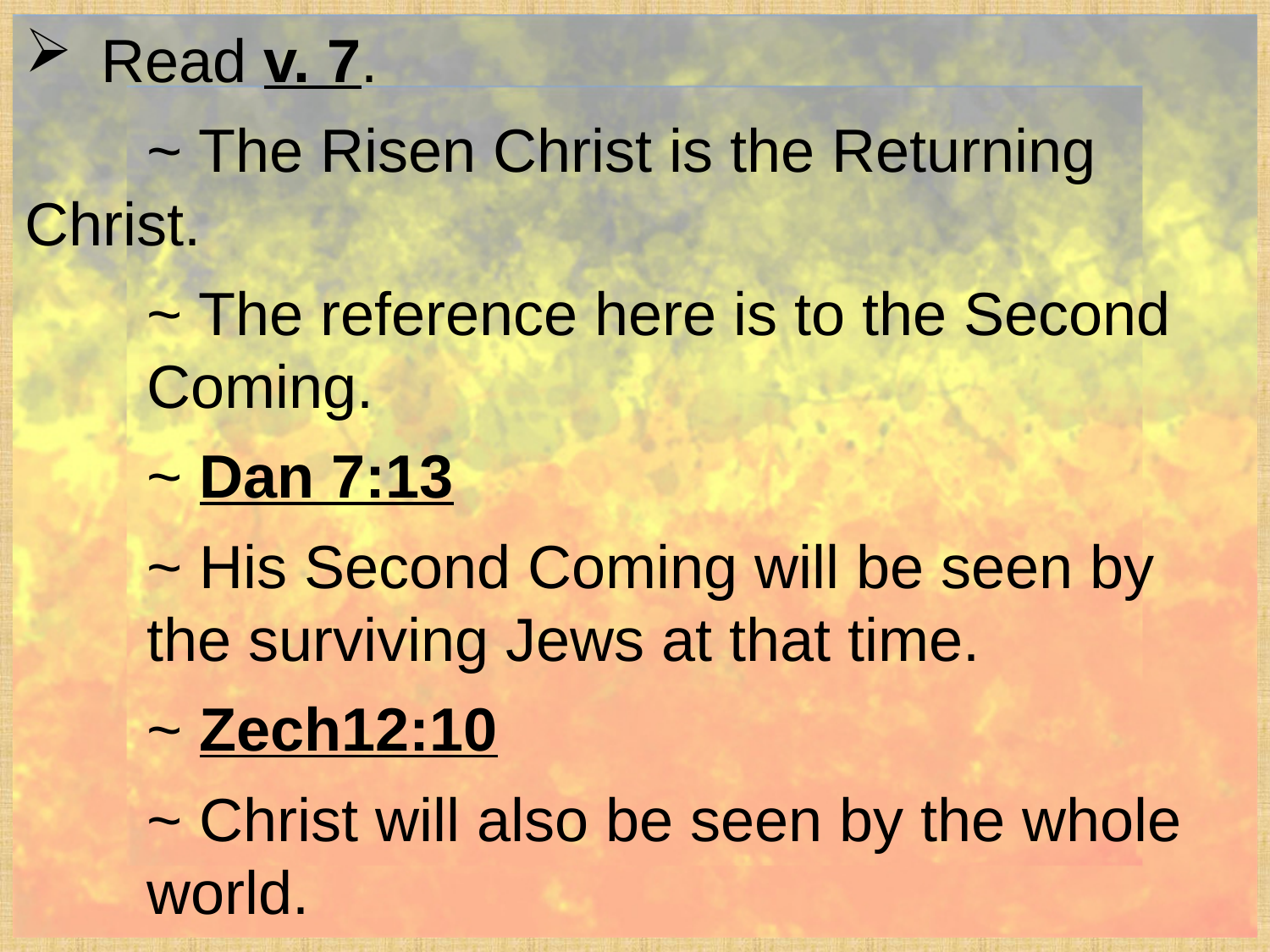

Read v. 7.
	~ The Risen Christ is the Returning 			Christ.
	~ The reference here is to the Second 		Coming.
	~ Dan 7:13
	~ His Second Coming will be seen by 		the surviving Jews at that time.
	~ Zech12:10
	~ Christ will also be seen by the whole 		world.